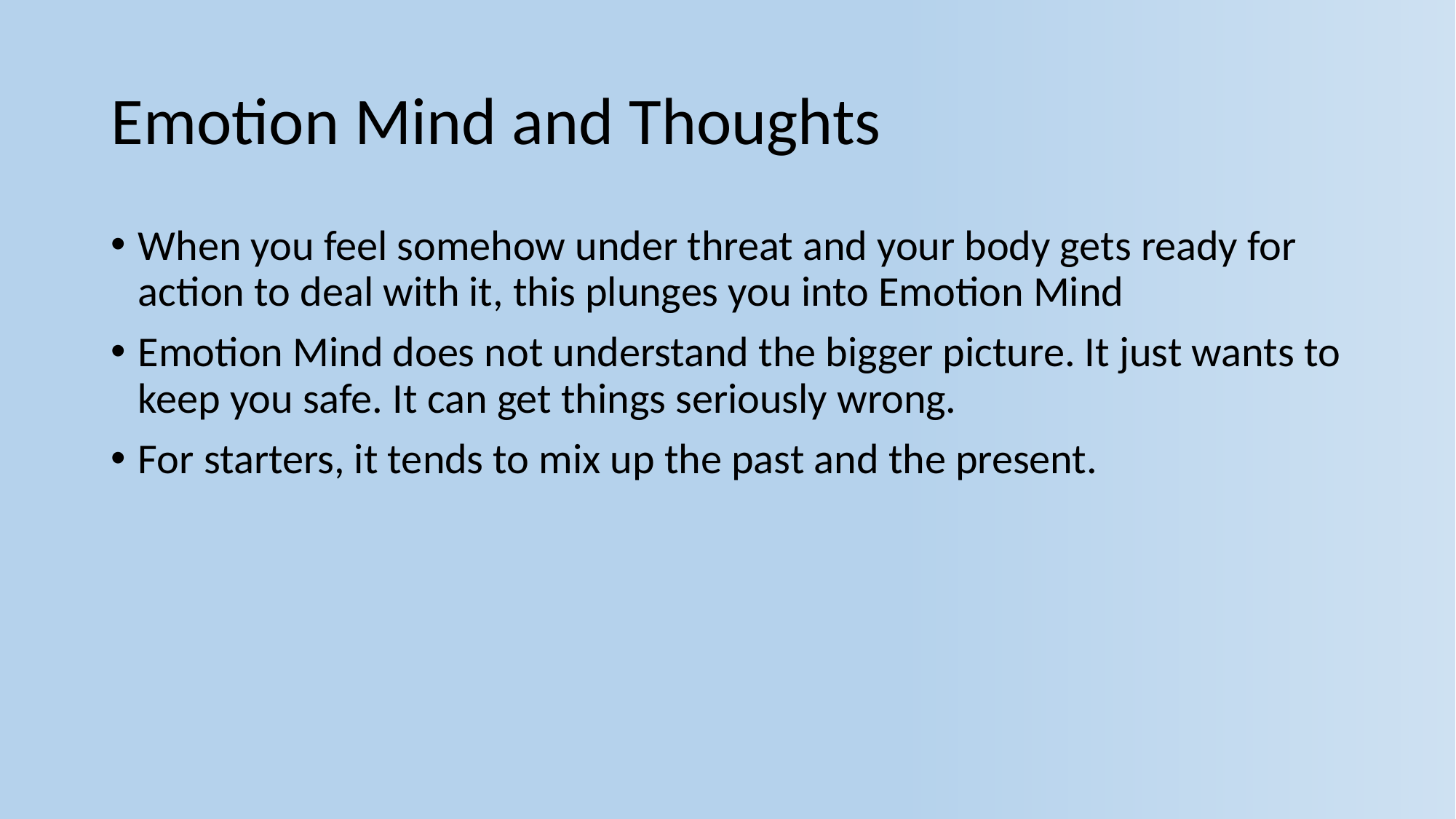

# Emotion Mind and Thoughts
When you feel somehow under threat and your body gets ready for action to deal with it, this plunges you into Emotion Mind
Emotion Mind does not understand the bigger picture. It just wants to keep you safe. It can get things seriously wrong.
For starters, it tends to mix up the past and the present.